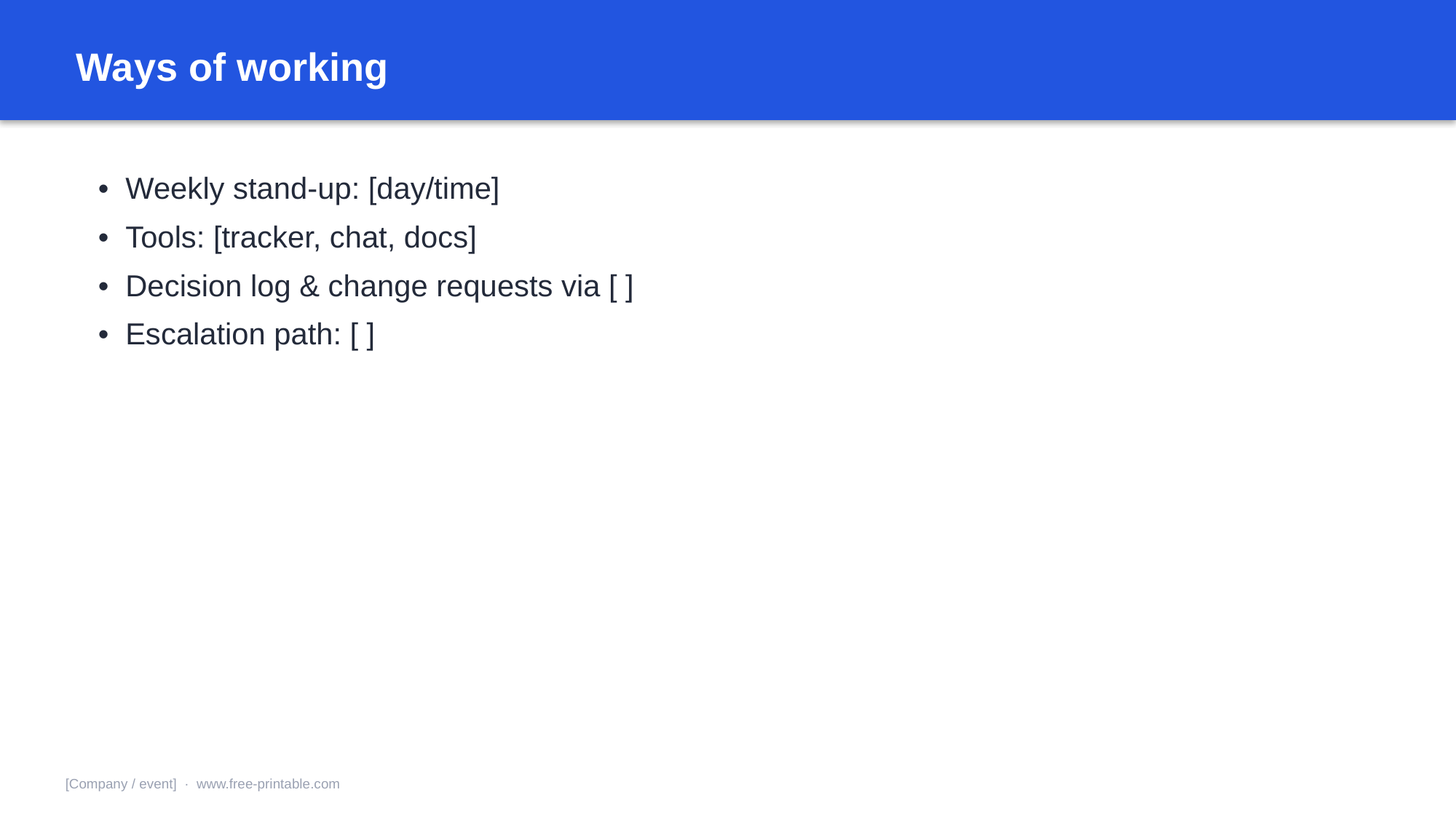

Ways of working
•  Weekly stand-up: [day/time]
•  Tools: [tracker, chat, docs]
•  Decision log & change requests via [ ]
•  Escalation path: [ ]
[Company / event]  ·  www.free-printable.com